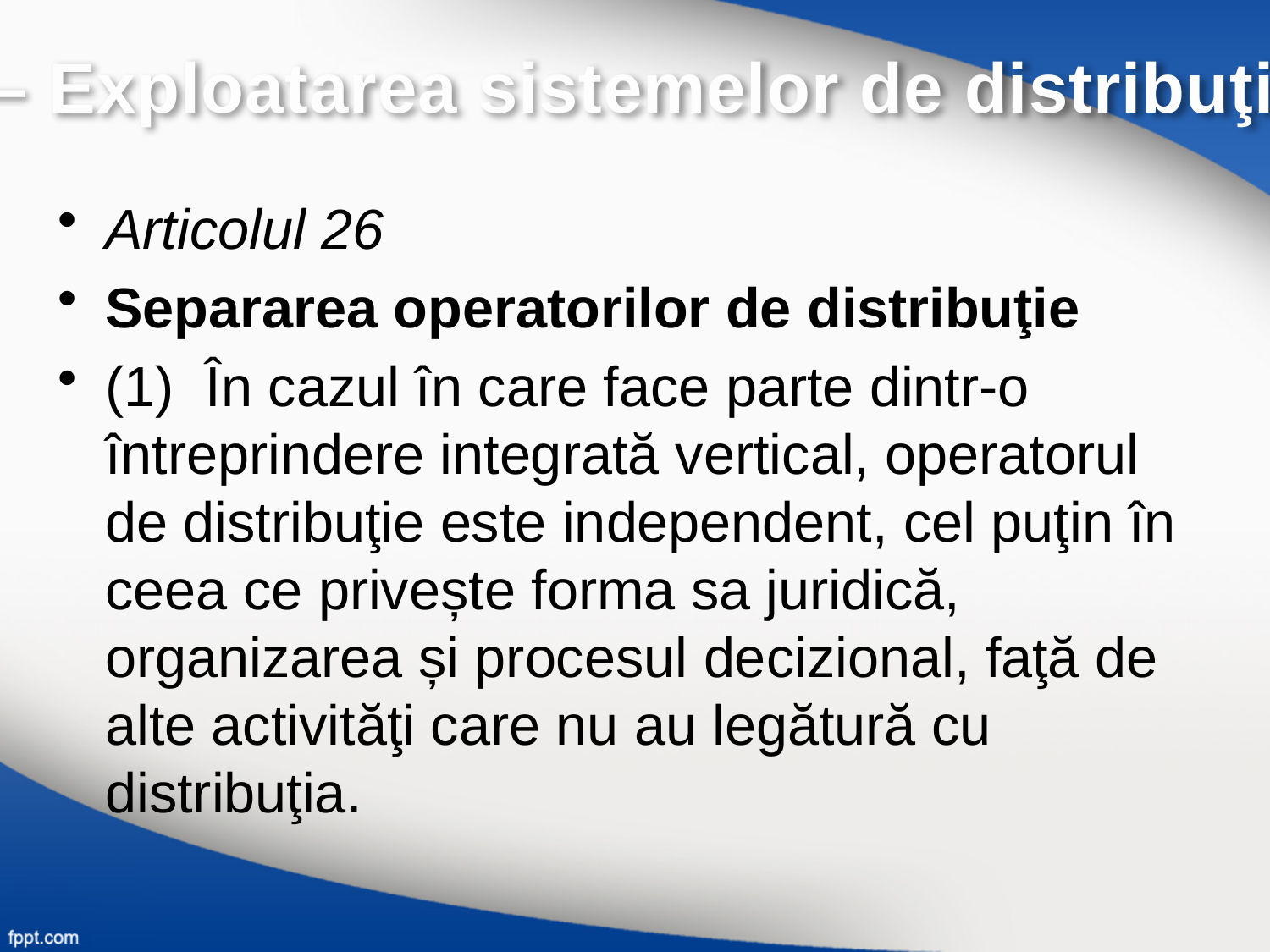

VI – Exploatarea sistemelor de distribuţie
Articolul 26
Separarea operatorilor de distribuţie
(1)  În cazul în care face parte dintr-o întreprindere integrată vertical, operatorul de distribuţie este independent, cel puţin în ceea ce privește forma sa juridică, organizarea și procesul decizional, faţă de alte activităţi care nu au legătură cu distribuţia.